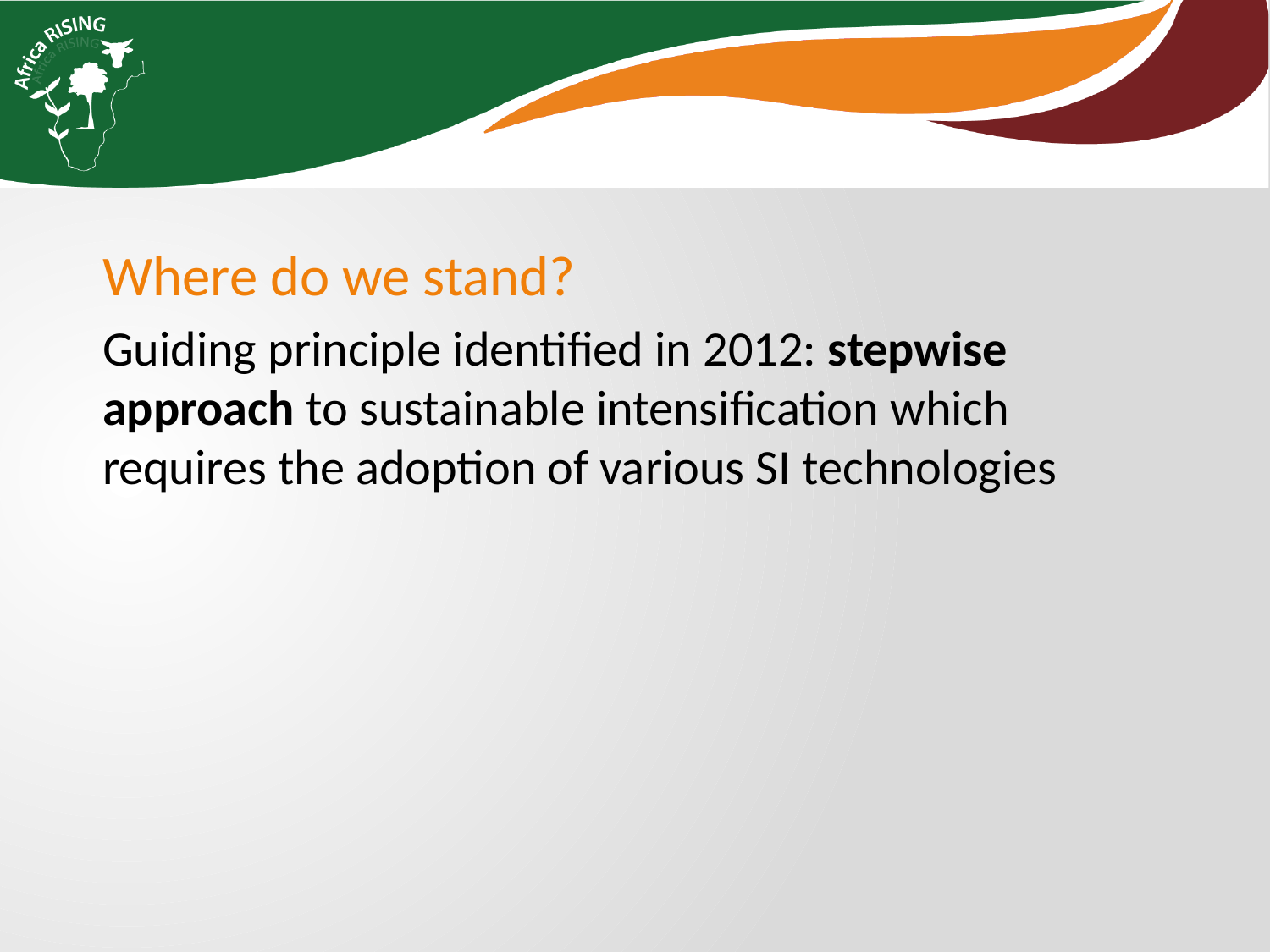

Where do we stand?
Guiding principle identified in 2012: stepwise approach to sustainable intensification which requires the adoption of various SI technologies